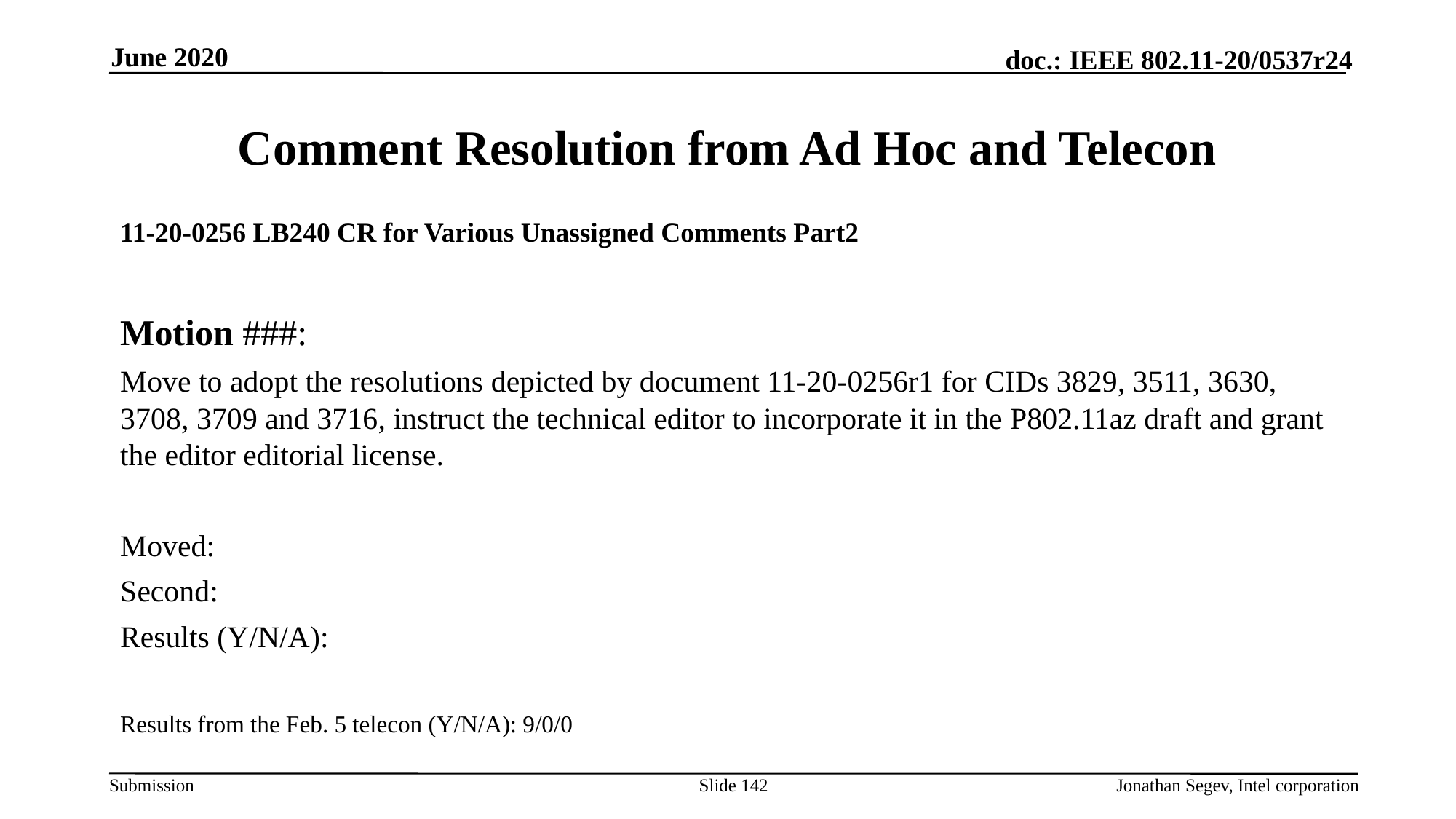

June 2020
# Comment Resolution from Ad Hoc and Telecon
11-20-0256 LB240 CR for Various Unassigned Comments Part2

Motion ###:
Move to adopt the resolutions depicted by document 11-20-0256r1 for CIDs 3829, 3511, 3630, 3708, 3709 and 3716, instruct the technical editor to incorporate it in the P802.11az draft and grant the editor editorial license.

Moved:
Second:
Results (Y/N/A):

Results from the Feb. 5 telecon (Y/N/A): 9/0/0

Slide 142
Jonathan Segev, Intel corporation